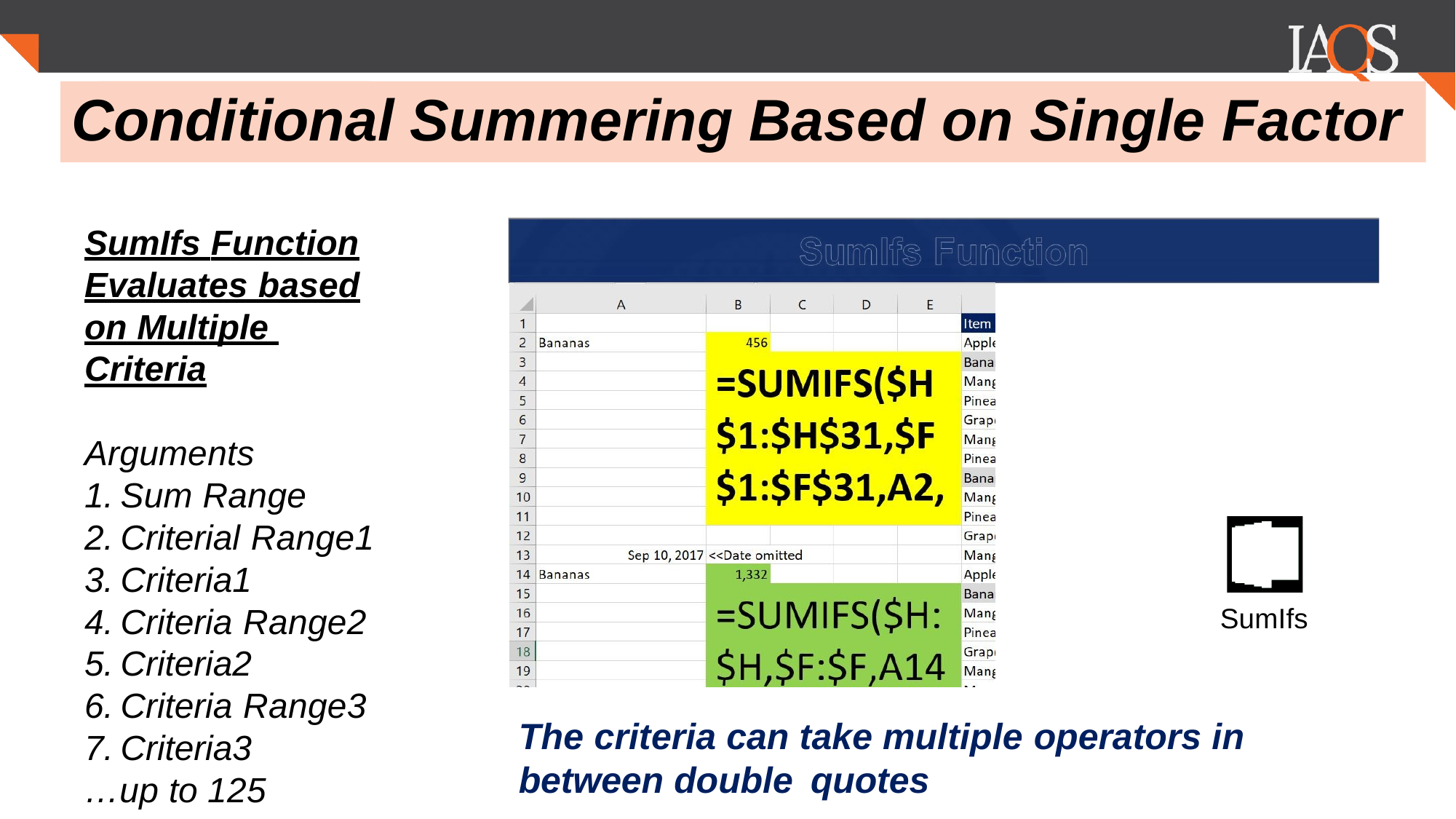

.

# Conditional Summering Based on Single Factor
SumIfs Function
Evaluates based on Multiple  Criteria

Arguments
Sum Range
Criterial Range1
Criteria1
Criteria Range2
Criteria2
Criteria Range3
Criteria3
…up to 125

SumIfs

The criteria can take multiple operators in between double quotes